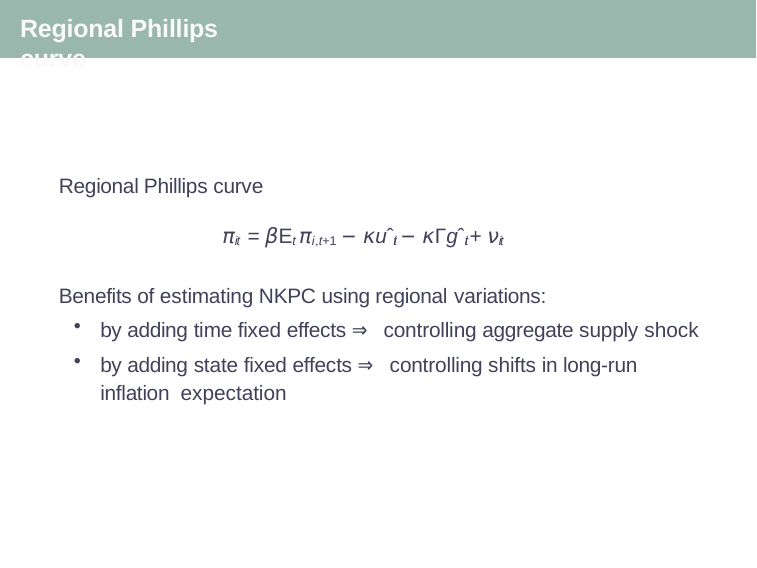

# Regional Phillips curve
Regional Phillips curve
πit = βEt πi,t+1 − κuˆit  − κΓgˆit  + νit
Benefits of estimating NKPC using regional variations:
by adding time fixed effects ⇒ controlling aggregate supply shock
by adding state fixed effects ⇒ controlling shifts in long-run inflation  expectation